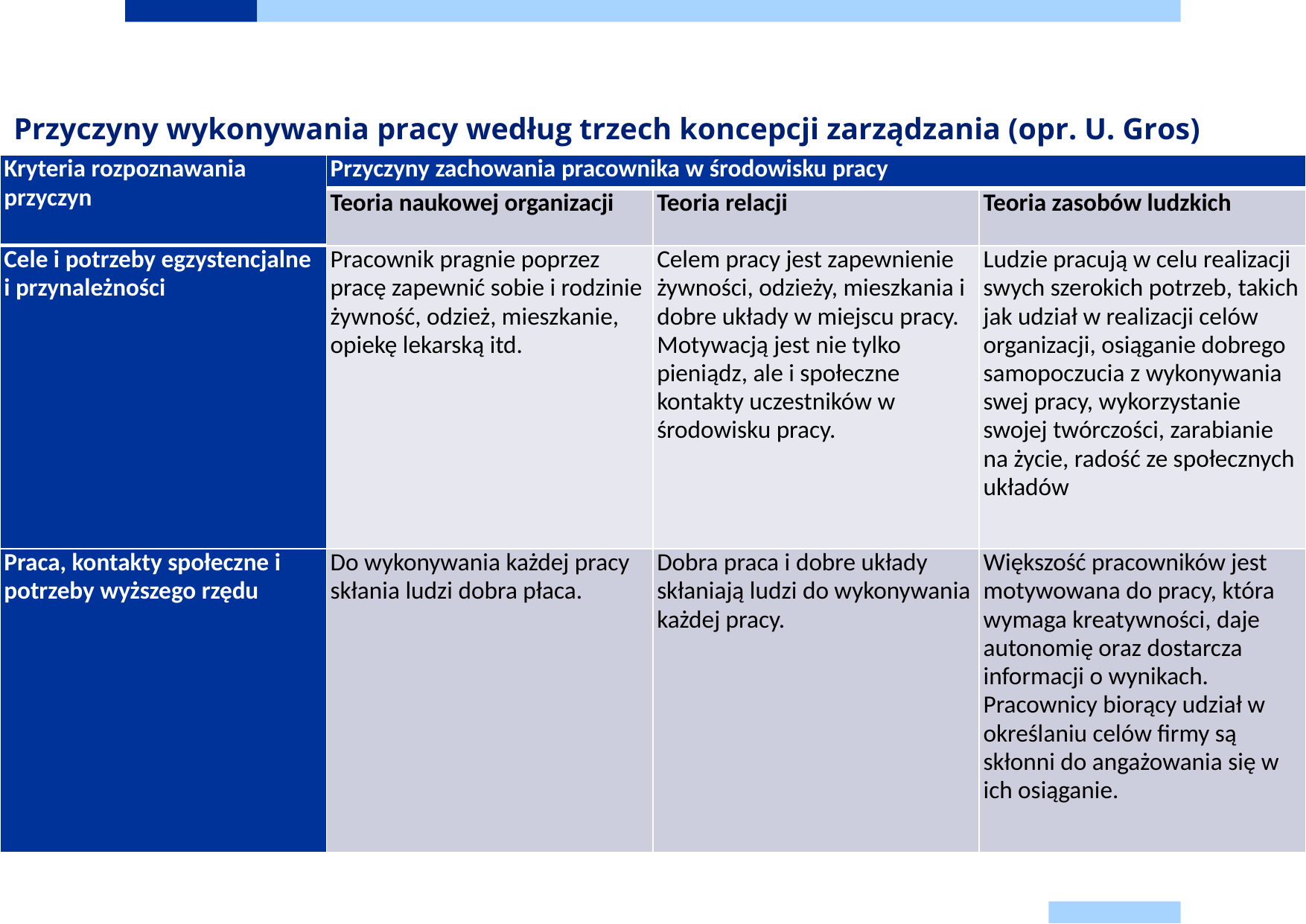

# Przyczyny wykonywania pracy według trzech koncepcji zarządzania (opr. U. Gros)
| Kryteria rozpoznawania przyczyn | Przyczyny zachowania pracownika w środowisku pracy |  |  |
| --- | --- | --- | --- |
|  | Teoria naukowej organizacji | Teoria relacji | Teoria zasobów ludzkich |
| Cele i potrzeby egzystencjalne i przynależności | Pracownik pragnie poprzez pracę zapewnić sobie i rodzinie żywność, odzież, mieszkanie, opiekę lekarską itd. | Celem pracy jest zapewnienie żywności, odzieży, mieszkania i dobre układy w miejscu pracy. Motywacją jest nie tylko pieniądz, ale i społeczne kontakty uczestników w środowisku pracy. | Ludzie pracują w celu realizacji swych szerokich potrzeb, takich jak udział w realizacji celów organizacji, osiąganie dobrego samopoczucia z wykonywania swej pracy, wykorzystanie swojej twórczości, zarabianie na życie, radość ze społecznych układów |
| Praca, kontakty społeczne i potrzeby wyższego rzędu | Do wykonywania każdej pracy skłania ludzi dobra płaca. | Dobra praca i dobre układy skłaniają ludzi do wykonywania każdej pracy. | Większość pracowników jest motywowana do pracy, która wymaga kreatywności, daje autonomię oraz dostarcza informacji o wynikach. Pracownicy biorący udział w określaniu celów firmy są skłonni do angażowania się w ich osiąganie. |